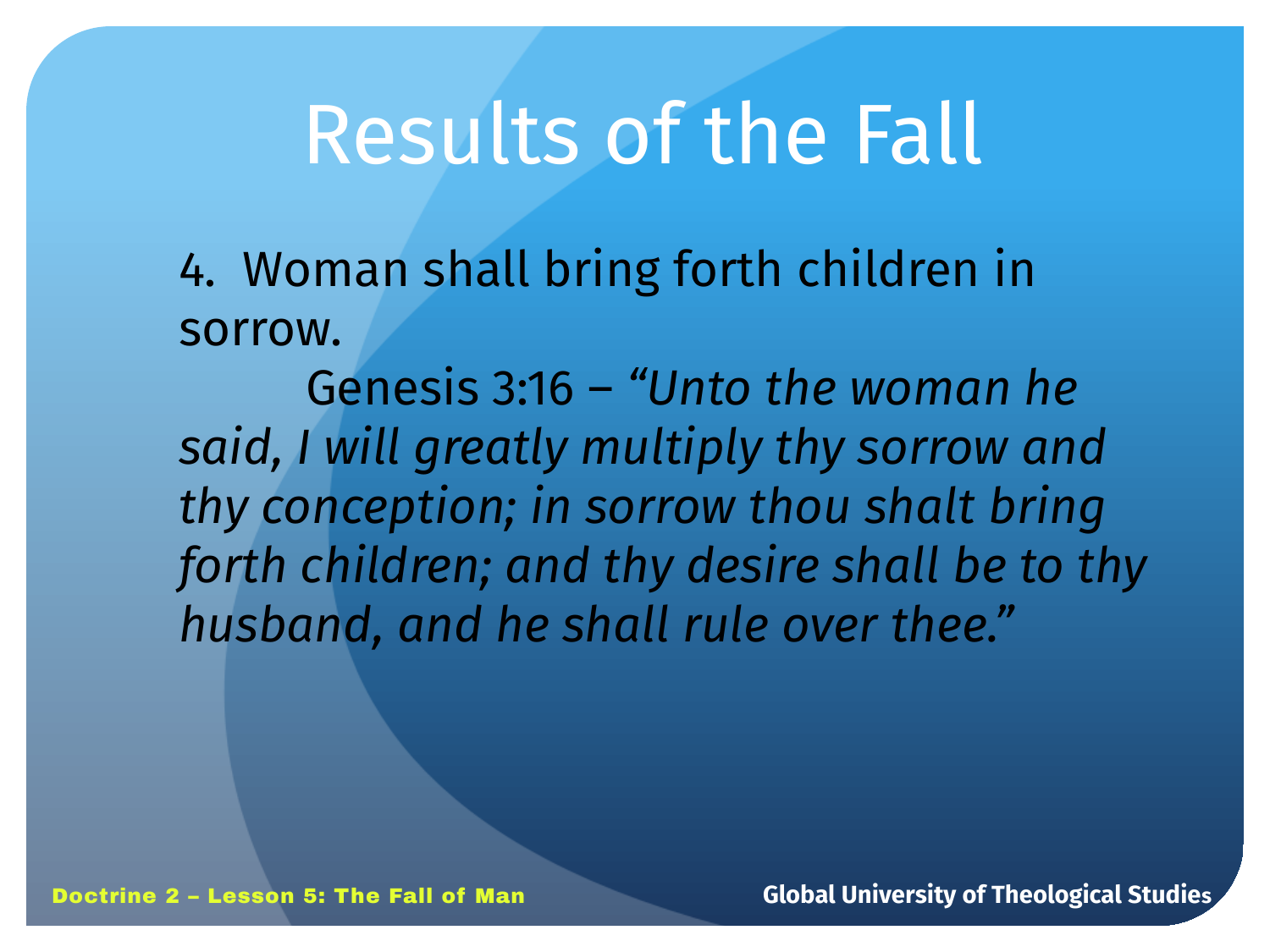

Results of the Fall
4.  Woman shall bring forth children in sorrow.
	Genesis 3:16 – “Unto the woman he said, I will greatly multiply thy sorrow and thy conception; in sorrow thou shalt bring forth children; and thy desire shall be to thy husband, and he shall rule over thee.”
Doctrine 2 – Lesson 5: The Fall of Man                               Global University of Theological Studies